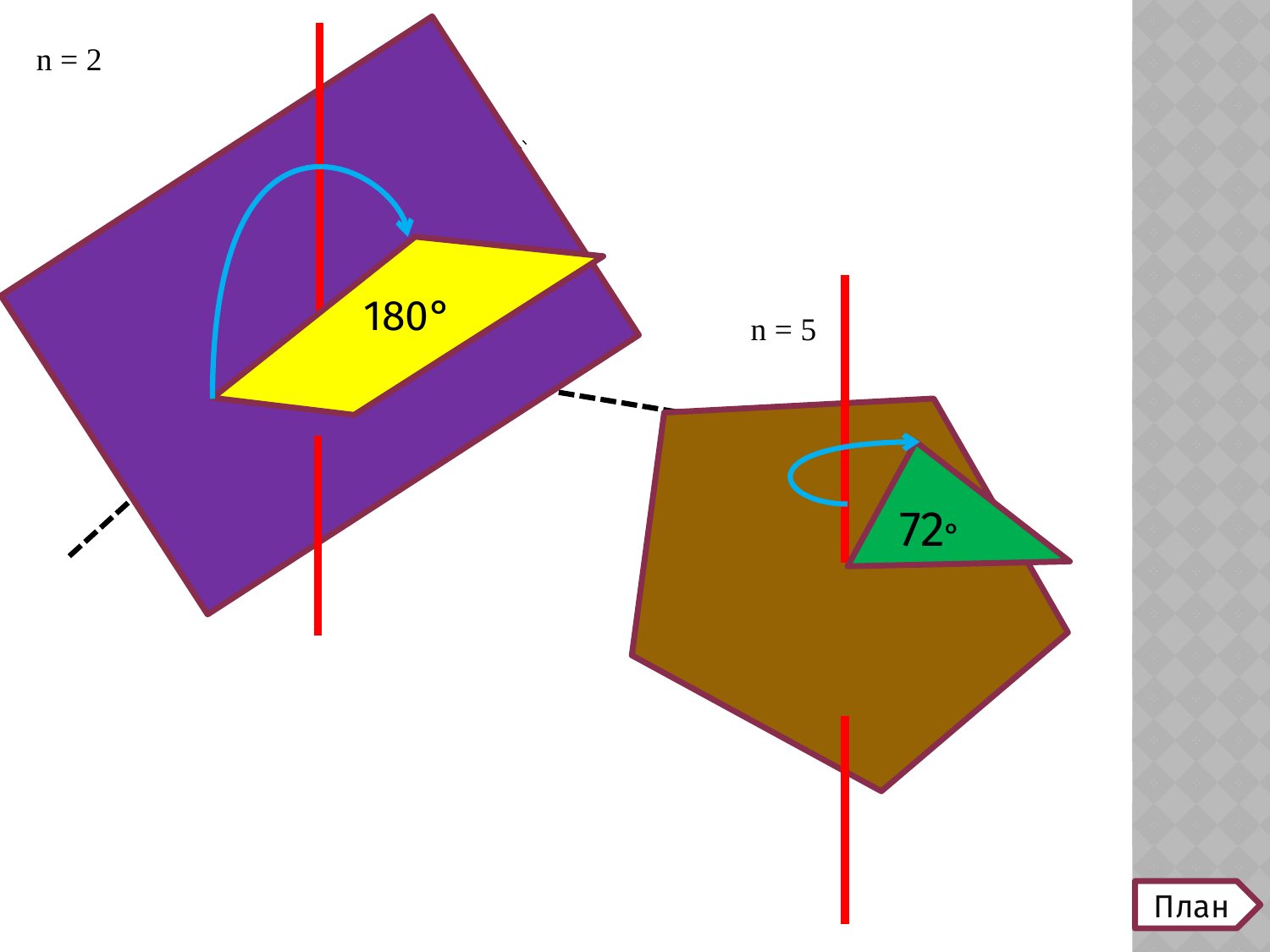

n = 2

180°
n = 5

72°
План